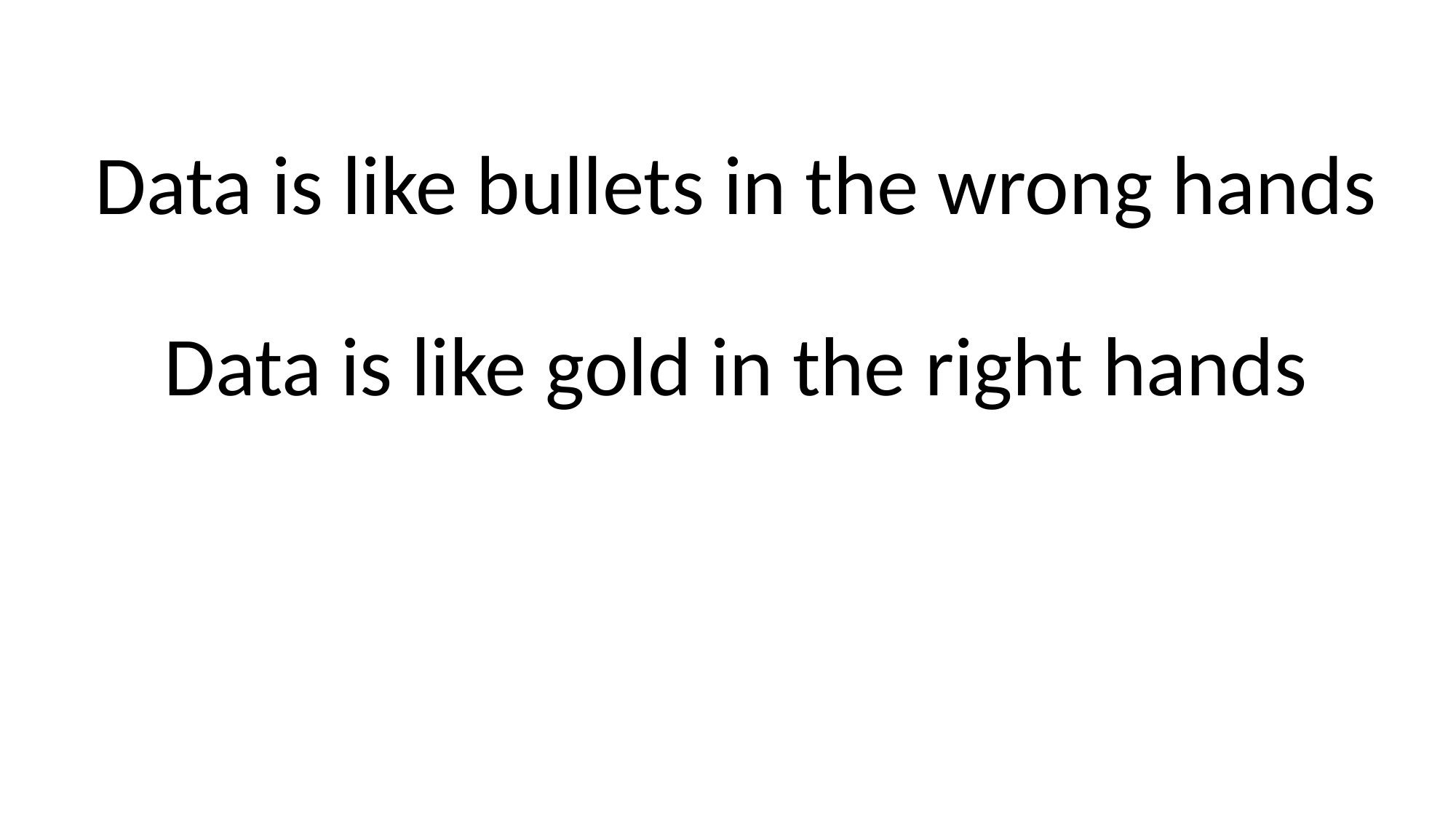

# Data is like bullets in the wrong hands Data is like gold in the right hands